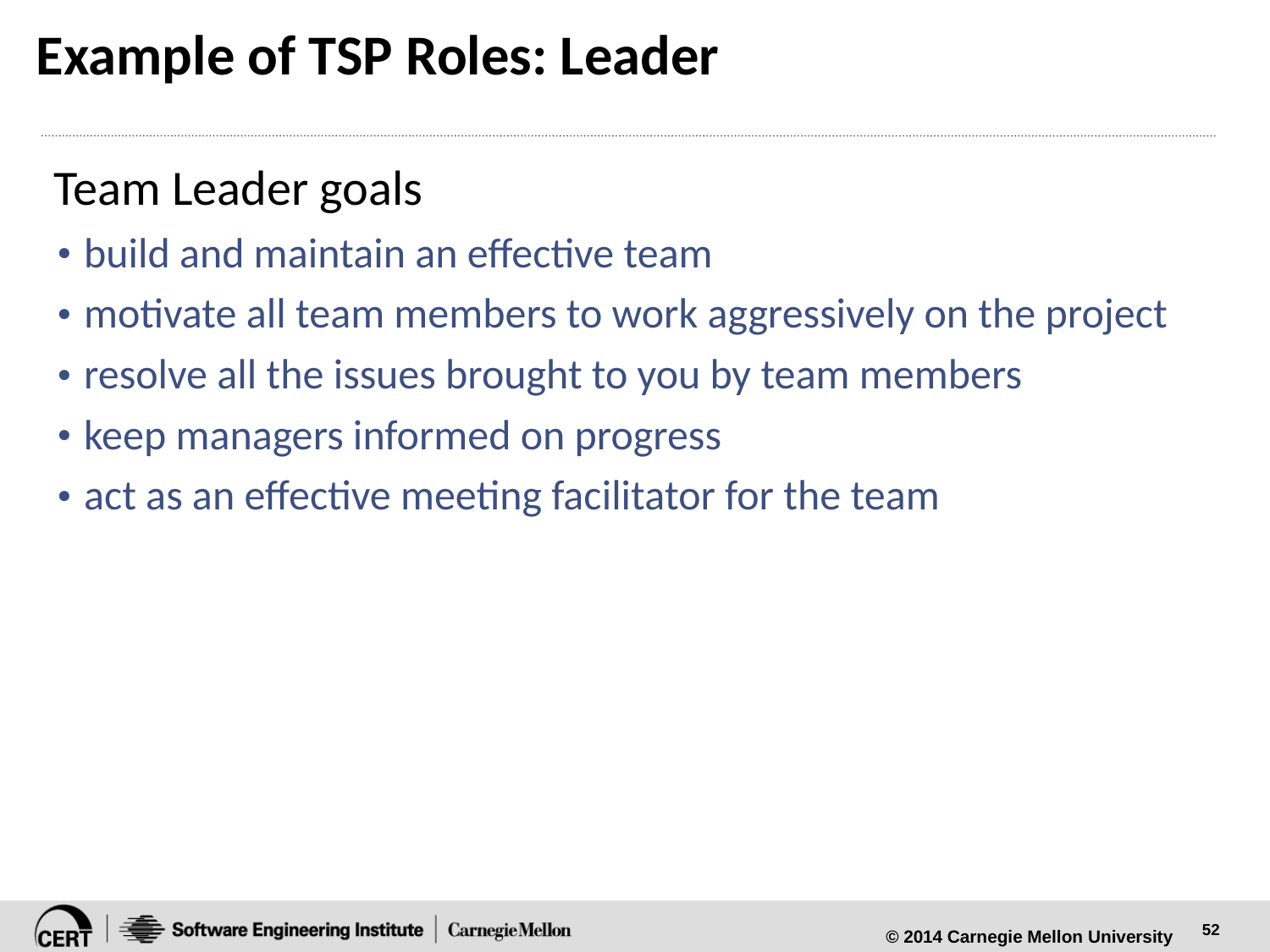

# Example of TSP Roles: Leader
 Team Leader goals
build and maintain an effective team
motivate all team members to work aggressively on the project
resolve all the issues brought to you by team members
keep managers informed on progress
act as an effective meeting facilitator for the team